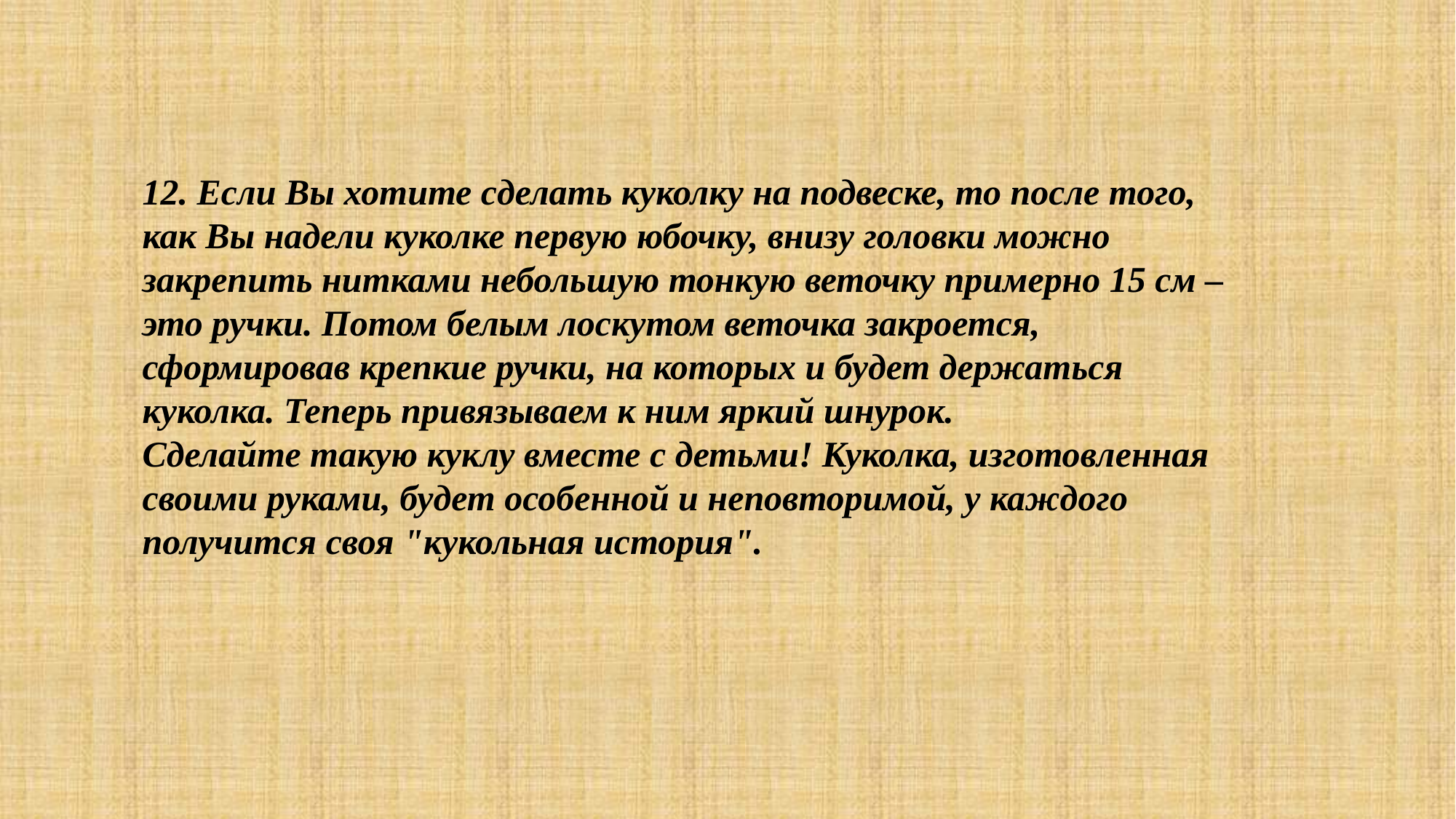

12. Если Вы хотите сделать куколку на подвеске, то после того, как Вы надели куколке первую юбочку, внизу головки можно закрепить нитками небольшую тонкую веточку примерно 15 см – это ручки. Потом белым лоскутом веточка закроется, сформировав крепкие ручки, на которых и будет держаться куколка. Теперь привязываем к ним яркий шнурок.
Сделайте такую куклу вместе с детьми! Куколка, изготовленная своими руками, будет особенной и неповторимой, у каждого получится своя "кукольная история".